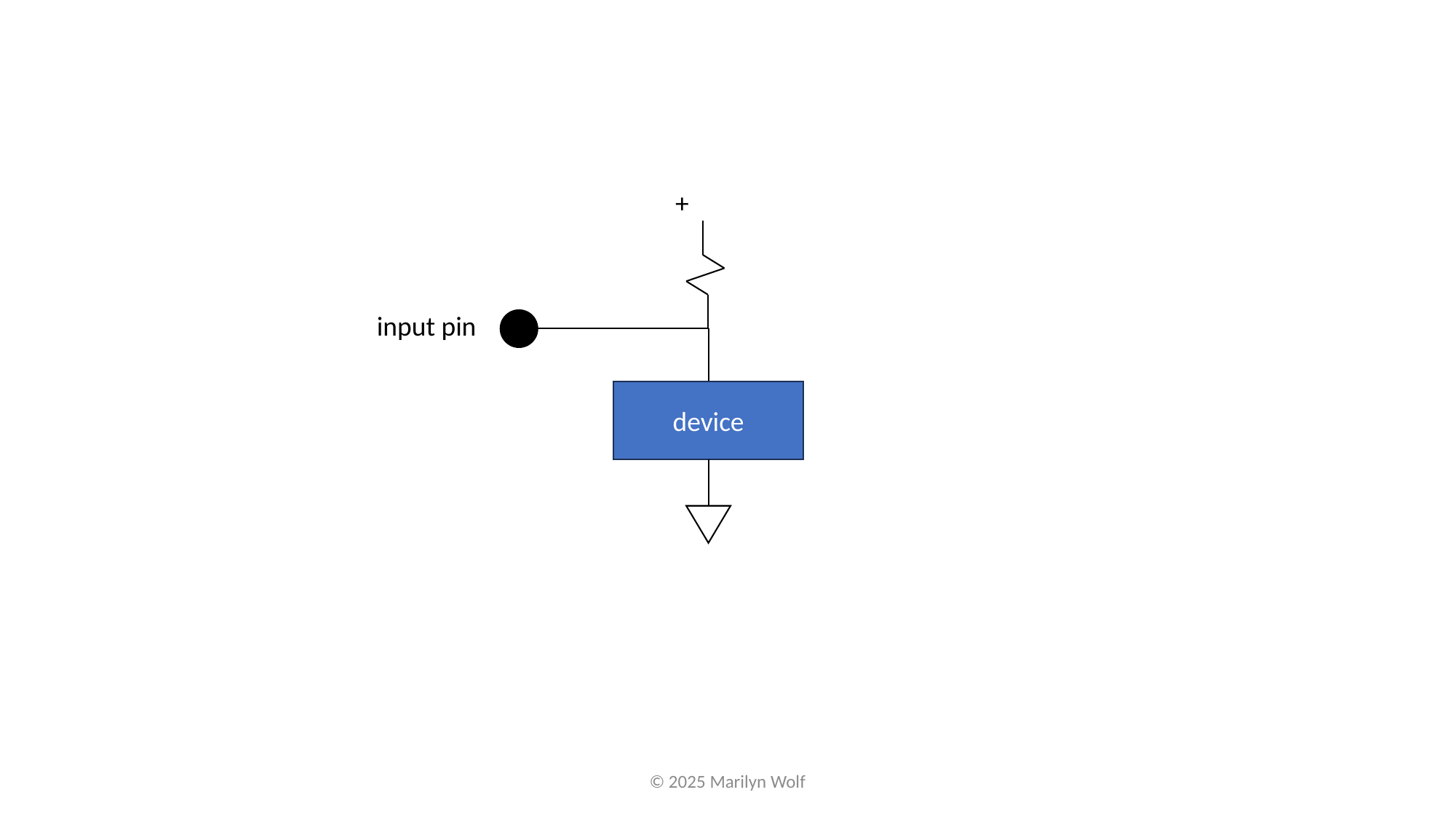

+
input pin

device

© 2025 Marilyn Wolf